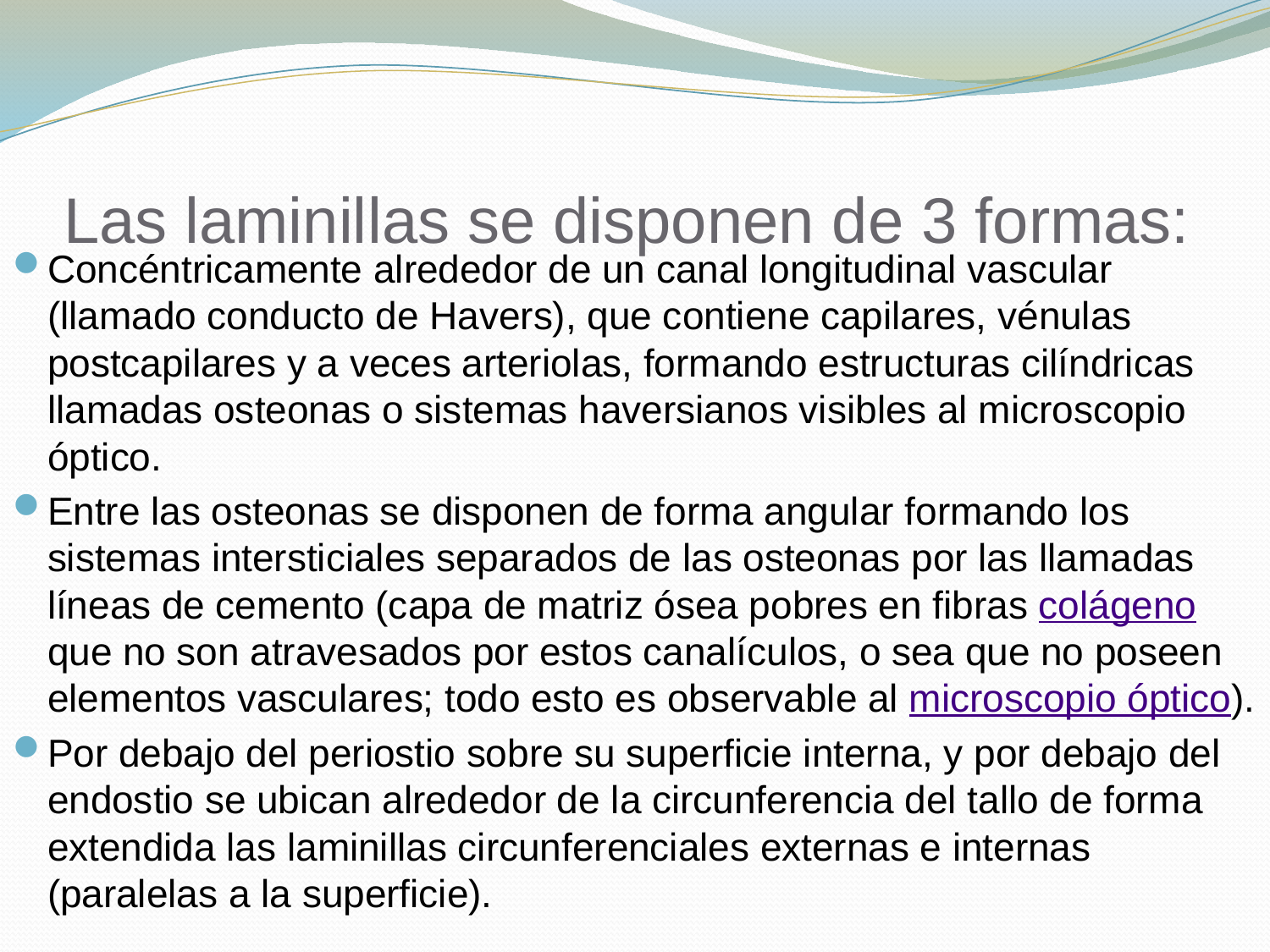

# Las laminillas se disponen de 3 formas:
Concéntricamente alrededor de un canal longitudinal vascular (llamado conducto de Havers), que contiene capilares, vénulas postcapilares y a veces arteriolas, formando estructuras cilíndricas llamadas osteonas o sistemas haversianos visibles al microscopio óptico.
Entre las osteonas se disponen de forma angular formando los sistemas intersticiales separados de las osteonas por las llamadas líneas de cemento (capa de matriz ósea pobres en fibras colágeno que no son atravesados por estos canalículos, o sea que no poseen elementos vasculares; todo esto es observable al microscopio óptico).
Por debajo del periostio sobre su superficie interna, y por debajo del endostio se ubican alrededor de la circunferencia del tallo de forma extendida las laminillas circunferenciales externas e internas (paralelas a la superficie).